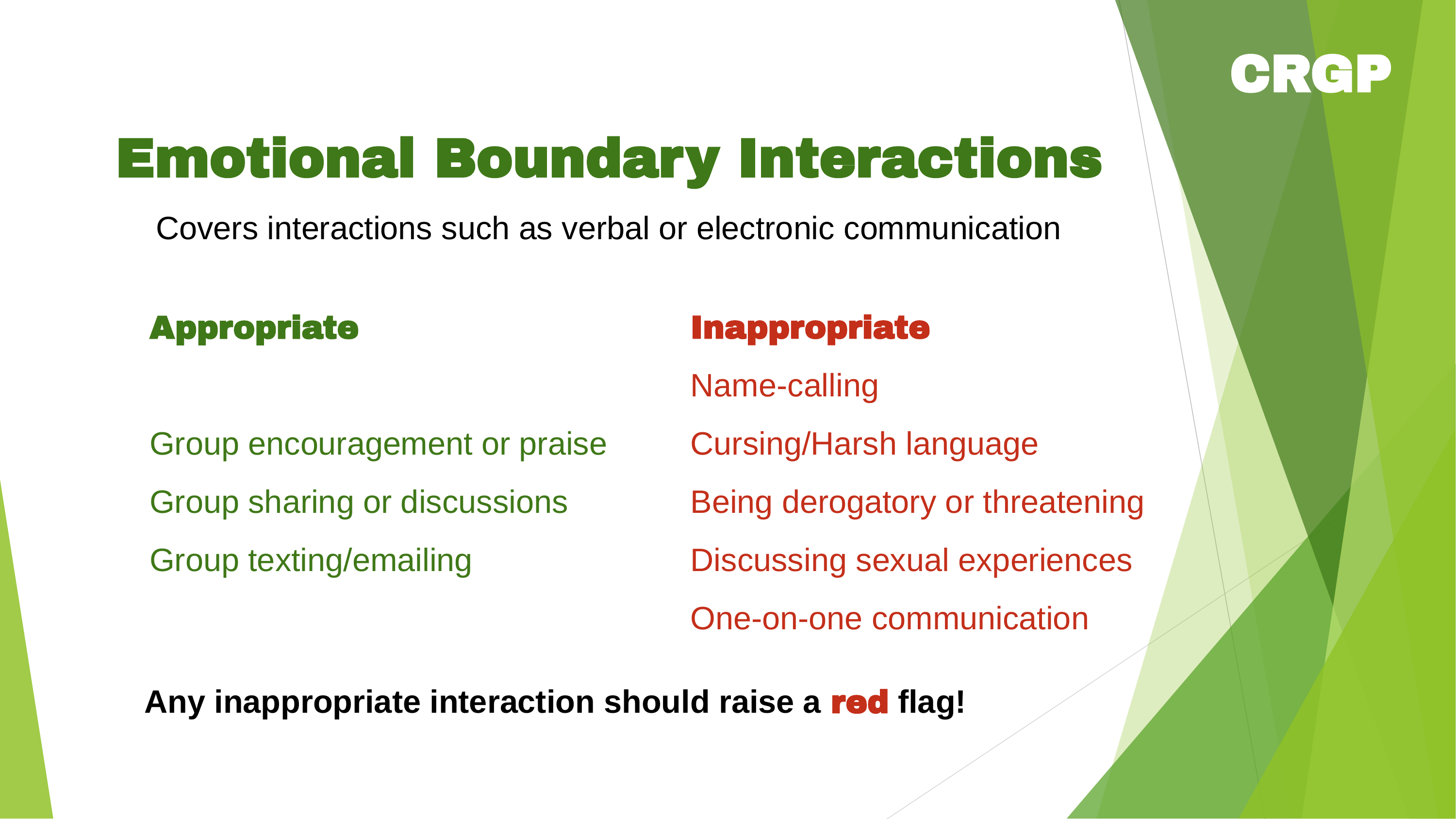

CRGP
Emotional Boundary Interactions
Covers interactions such as verbal or electronic communication
Appropriate

Group encouragement or praise
Group sharing or discussions
Group texting/emailing
Inappropriate
Name-calling
Cursing/Harsh language
Being derogatory or threatening
Discussing sexual experiences
One-on-one communication
Any inappropriate interaction should raise a red flag!